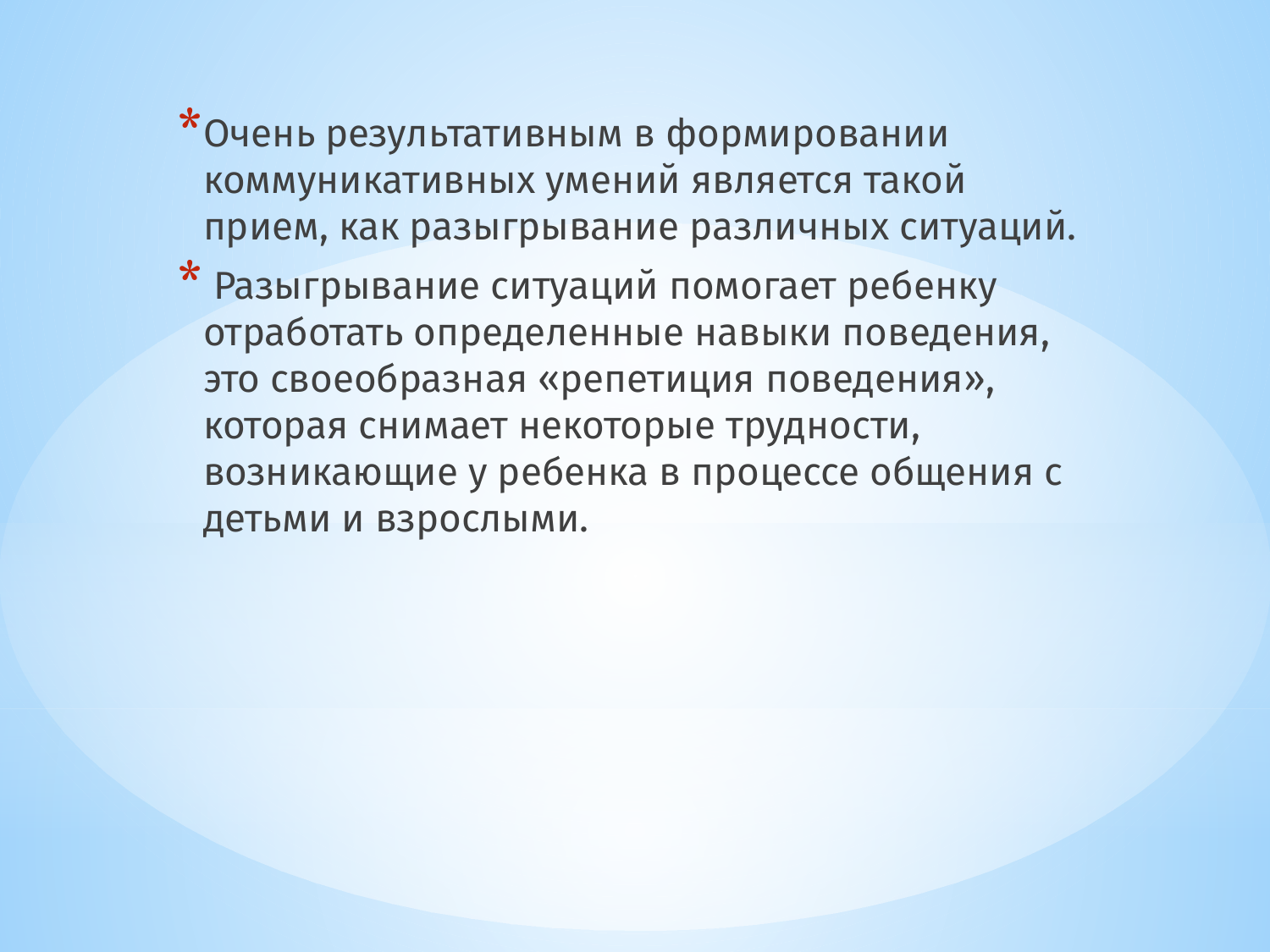

Очень результативным в формировании коммуникативных умений является такой прием, как разыгрывание различных ситуаций.
 Разыгрывание ситуаций помогает ребенку отработать определенные навыки поведения, это своеобразная «репетиция поведения», которая снимает некоторые трудности, возникающие у ребенка в процессе общения с детьми и взрослыми.